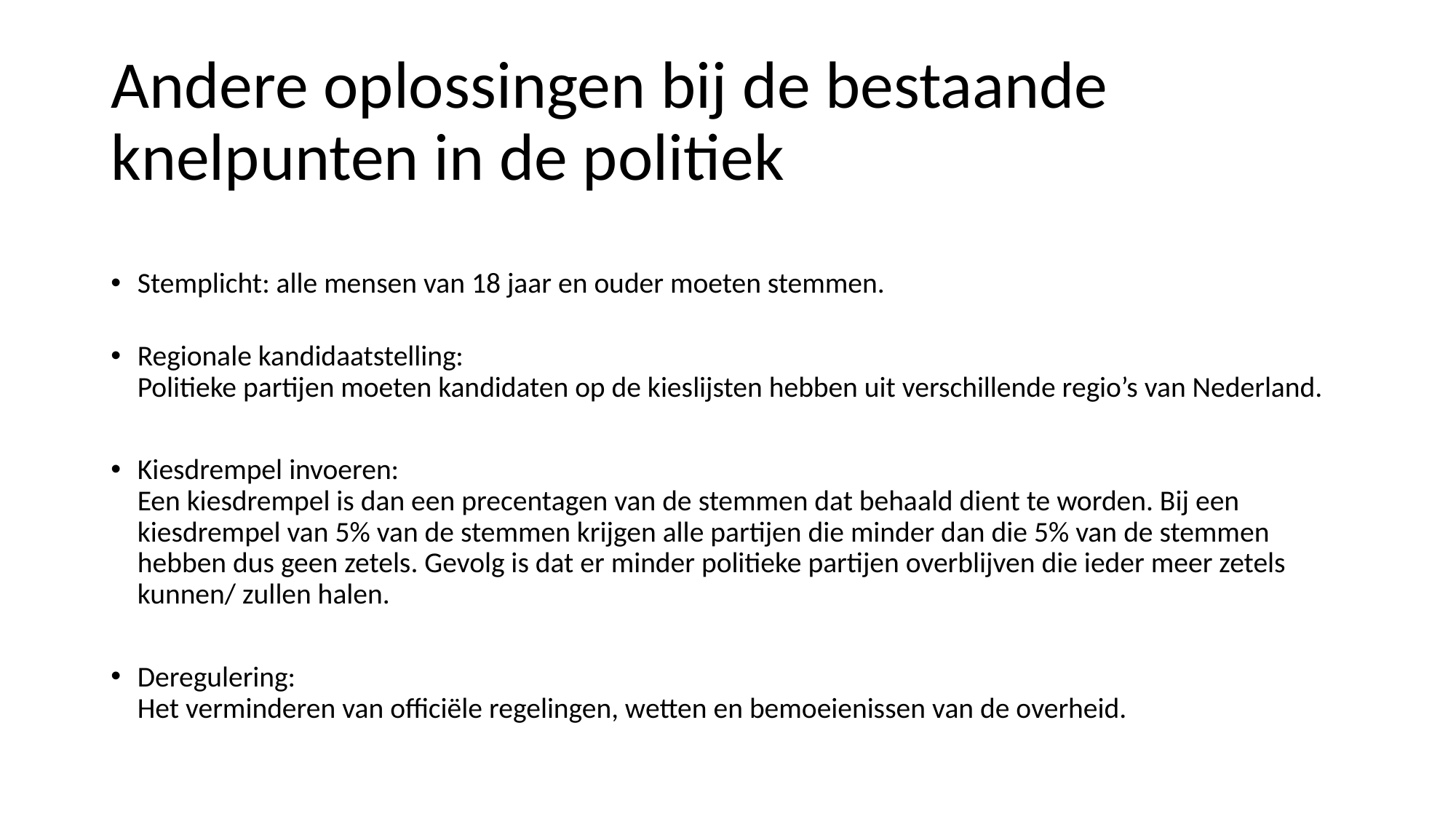

# Andere oplossingen bij de bestaande knelpunten in de politiek

Stemplicht: alle mensen van 18 jaar en ouder moeten stemmen.
Regionale kandidaatstelling:
Politieke partijen moeten kandidaten op de kieslijsten hebben uit verschillende regio’s van Nederland.

Kiesdrempel invoeren:
Een kiesdrempel is dan een precentagen van de stemmen dat behaald dient te worden. Bij een kiesdrempel van 5% van de stemmen krijgen alle partijen die minder dan die 5% van de stemmen hebben dus geen zetels. Gevolg is dat er minder politieke partijen overblijven die ieder meer zetels kunnen/ zullen halen.

Deregulering:
Het verminderen van officiële regelingen, wetten en bemoeienissen van de overheid.